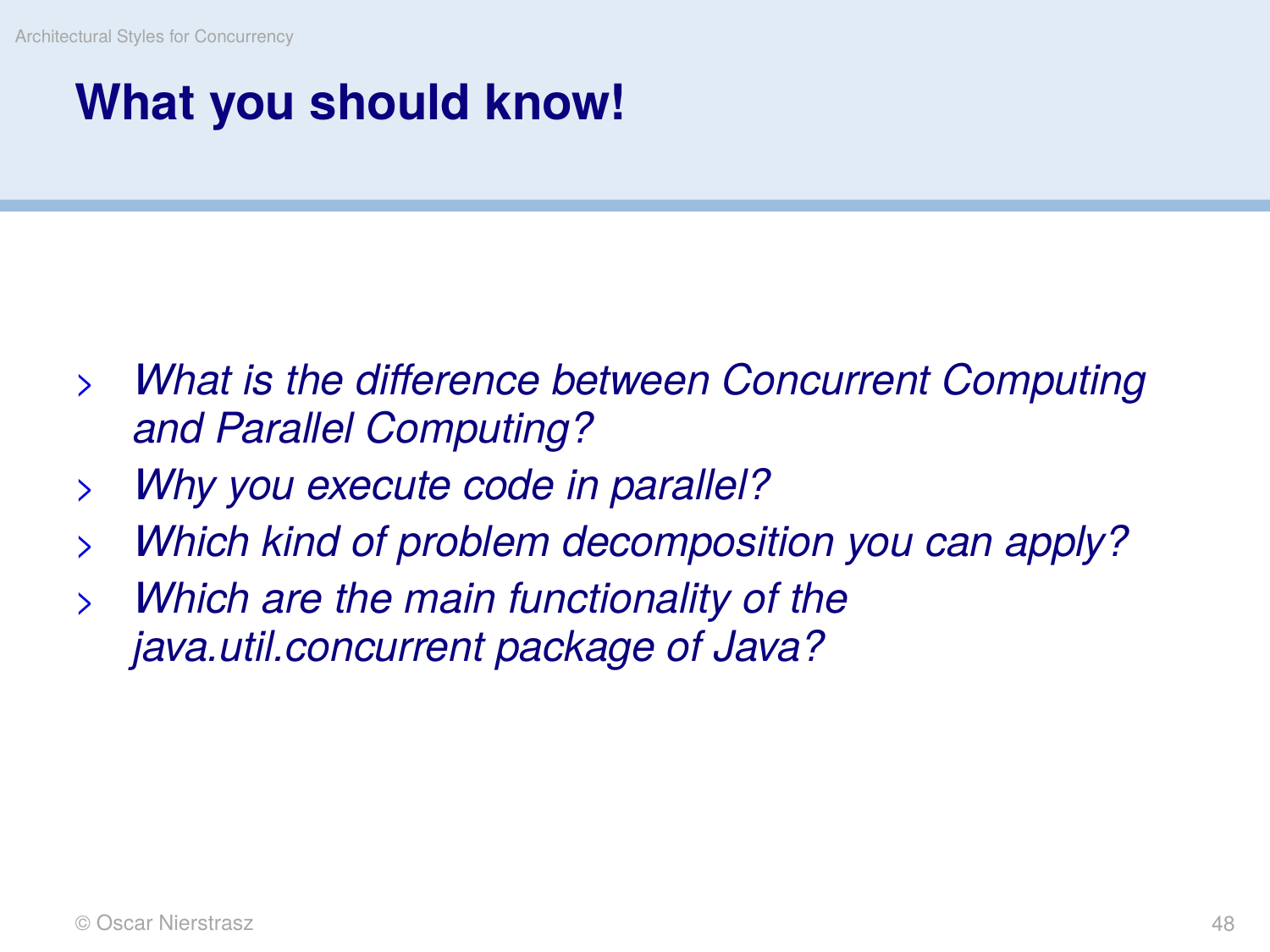

Architectural Styles for Concurrency
# What you should know!
What is the difference between Concurrent Computing and Parallel Computing?
Why you execute code in parallel?
Which kind of problem decomposition you can apply?
Which are the main functionality of the java.util.concurrent package of Java?

© Oscar Nierstrasz
48